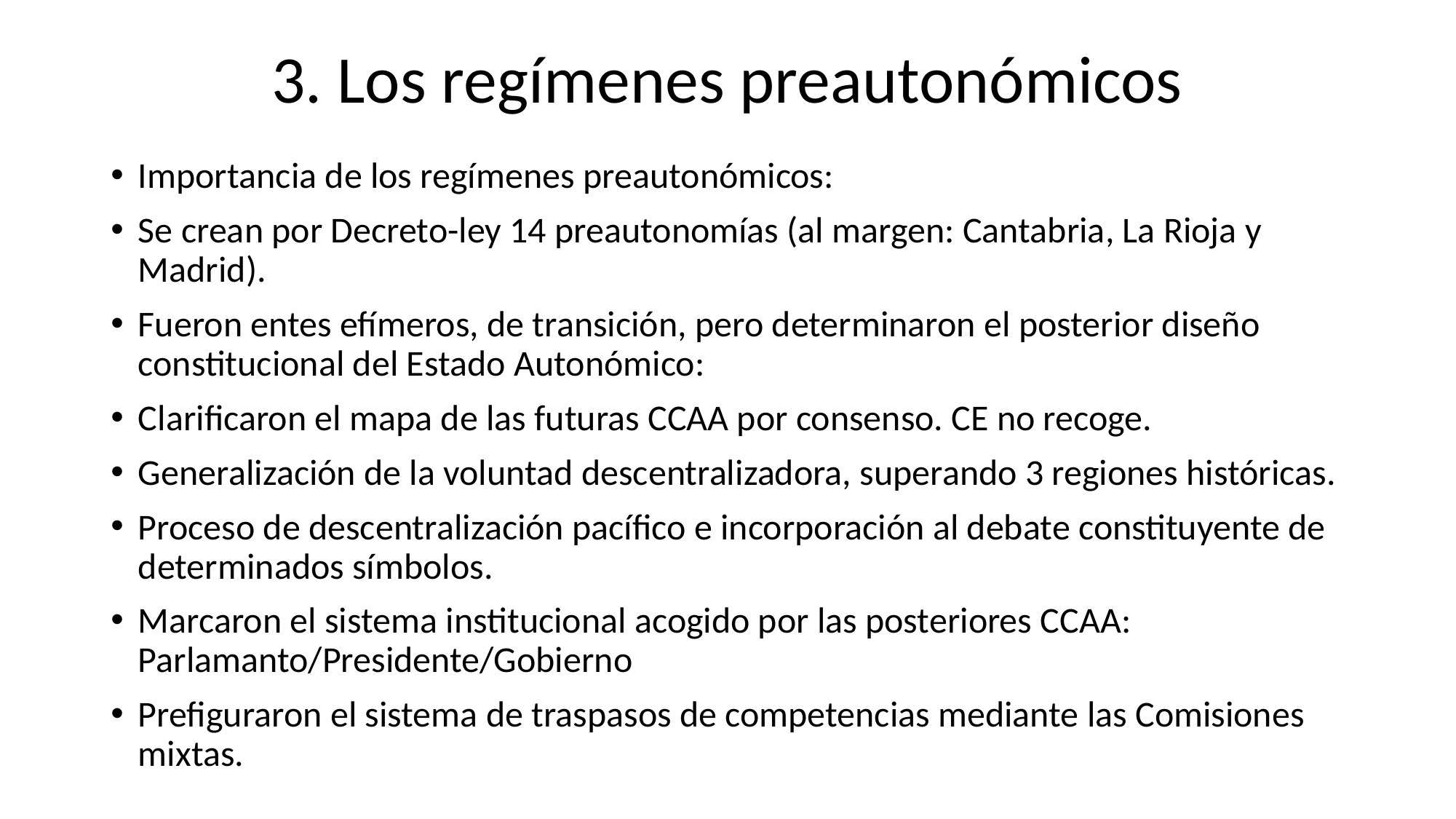

# 3. Los regímenes preautonómicos
Importancia de los regímenes preautonómicos:
Se crean por Decreto-ley 14 preautonomías (al margen: Cantabria, La Rioja y Madrid).
Fueron entes efímeros, de transición, pero determinaron el posterior diseño constitucional del Estado Autonómico:
Clarificaron el mapa de las futuras CCAA por consenso. CE no recoge.
Generalización de la voluntad descentralizadora, superando 3 regiones históricas.
Proceso de descentralización pacífico e incorporación al debate constituyente de determinados símbolos.
Marcaron el sistema institucional acogido por las posteriores CCAA: Parlamanto/Presidente/Gobierno
Prefiguraron el sistema de traspasos de competencias mediante las Comisiones mixtas.